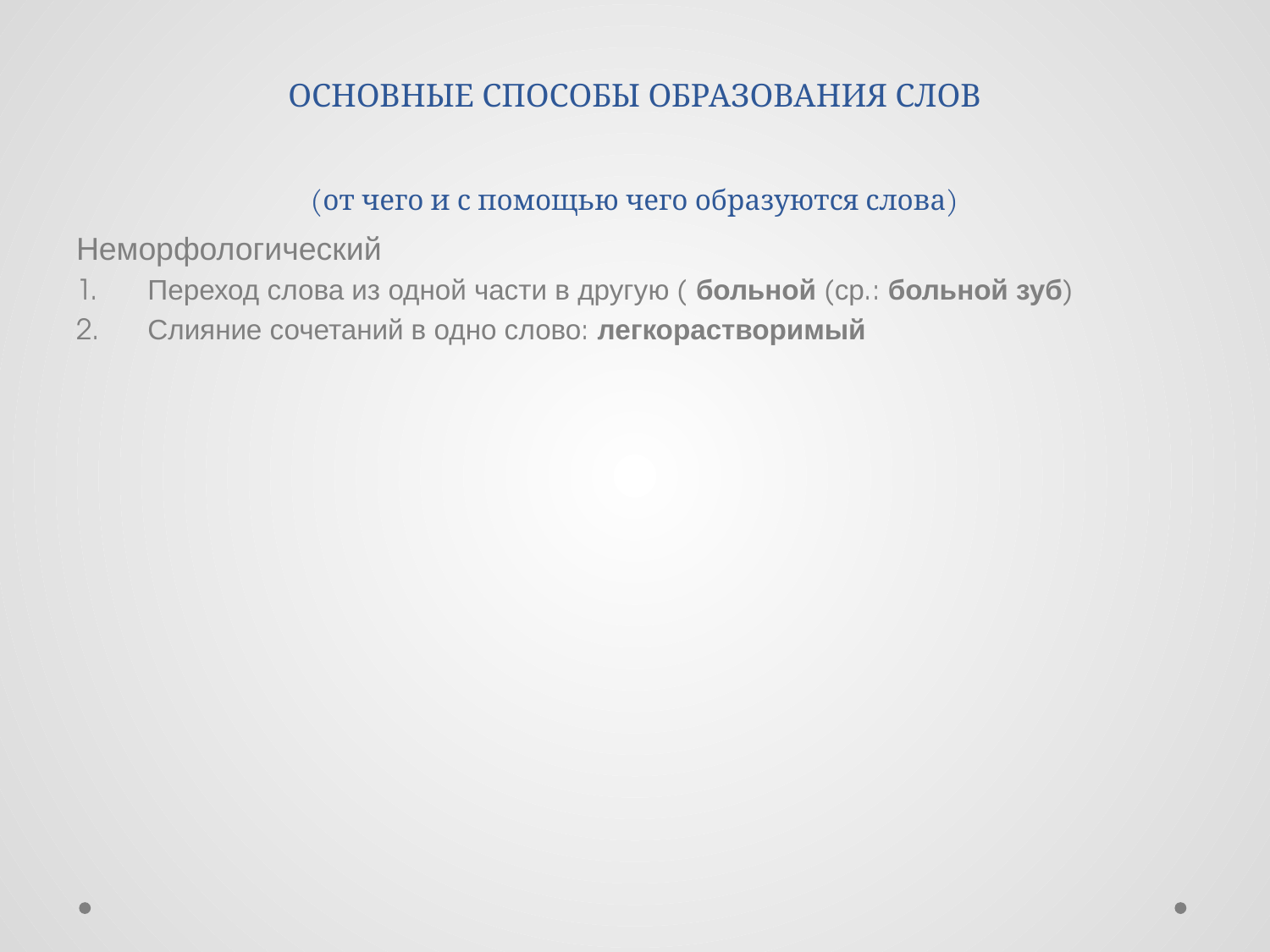

# ОСНОВНЫЕ СПОСОБЫ ОБРАЗОВАНИЯ СЛОВ (от чего и с помощью чего образуются слова)
Неморфологический
Переход слова из одной части в другую ( больной (ср.: больной зуб)
Слияние сочетаний в одно слово: легкорастворимый